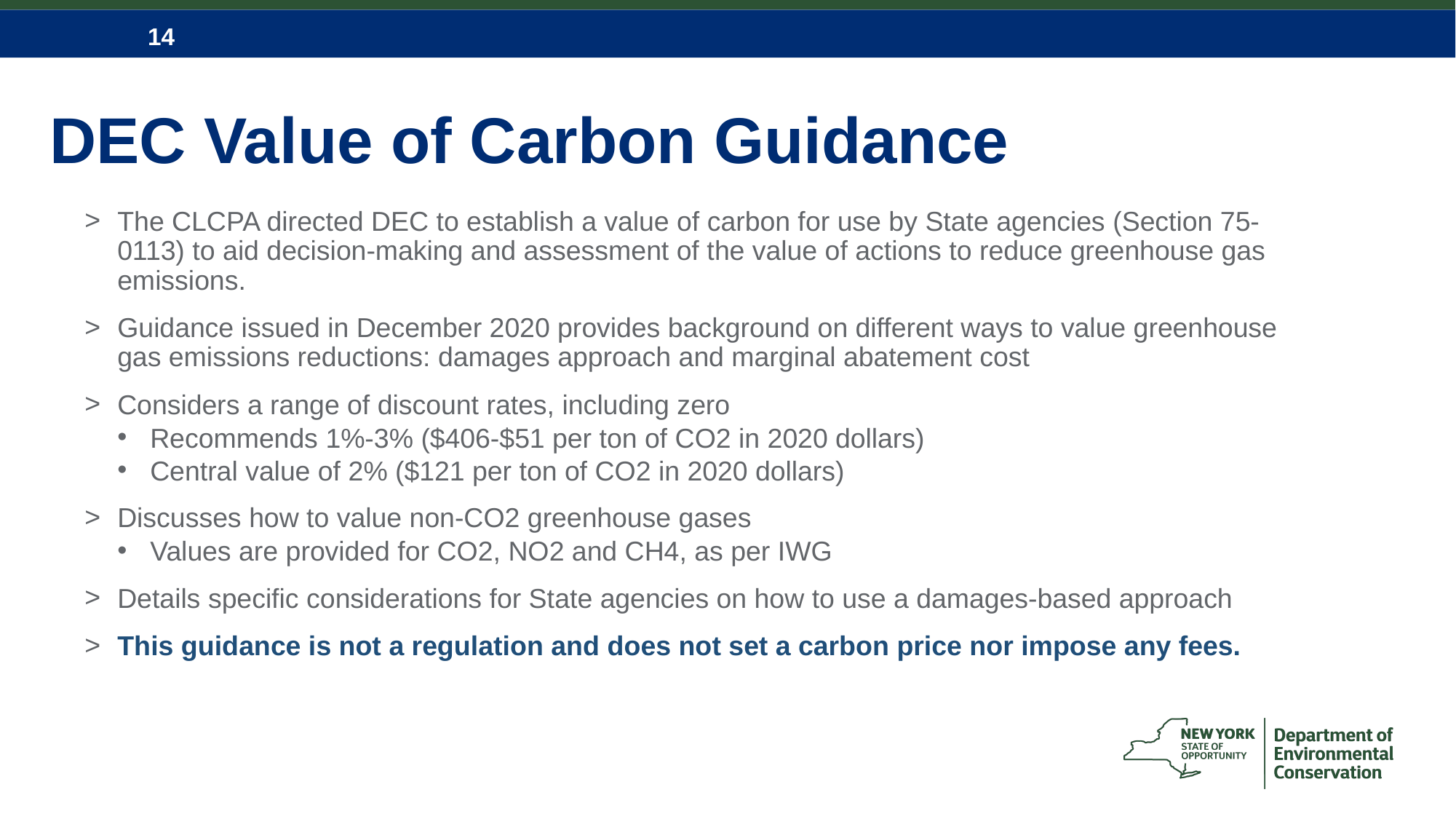

DEC Value of Carbon Guidance
The CLCPA directed DEC to establish a value of carbon for use by State agencies (Section 75-0113) to aid decision-making and assessment of the value of actions to reduce greenhouse gas emissions.
Guidance issued in December 2020 provides background on different ways to value greenhouse gas emissions reductions: damages approach and marginal abatement cost
Considers a range of discount rates, including zero
Recommends 1%-3% ($406-$51 per ton of CO2 in 2020 dollars)
Central value of 2% ($121 per ton of CO2 in 2020 dollars)
Discusses how to value non-CO2 greenhouse gases
Values are provided for CO2, NO2 and CH4, as per IWG
Details specific considerations for State agencies on how to use a damages-based approach
This guidance is not a regulation and does not set a carbon price nor impose any fees.